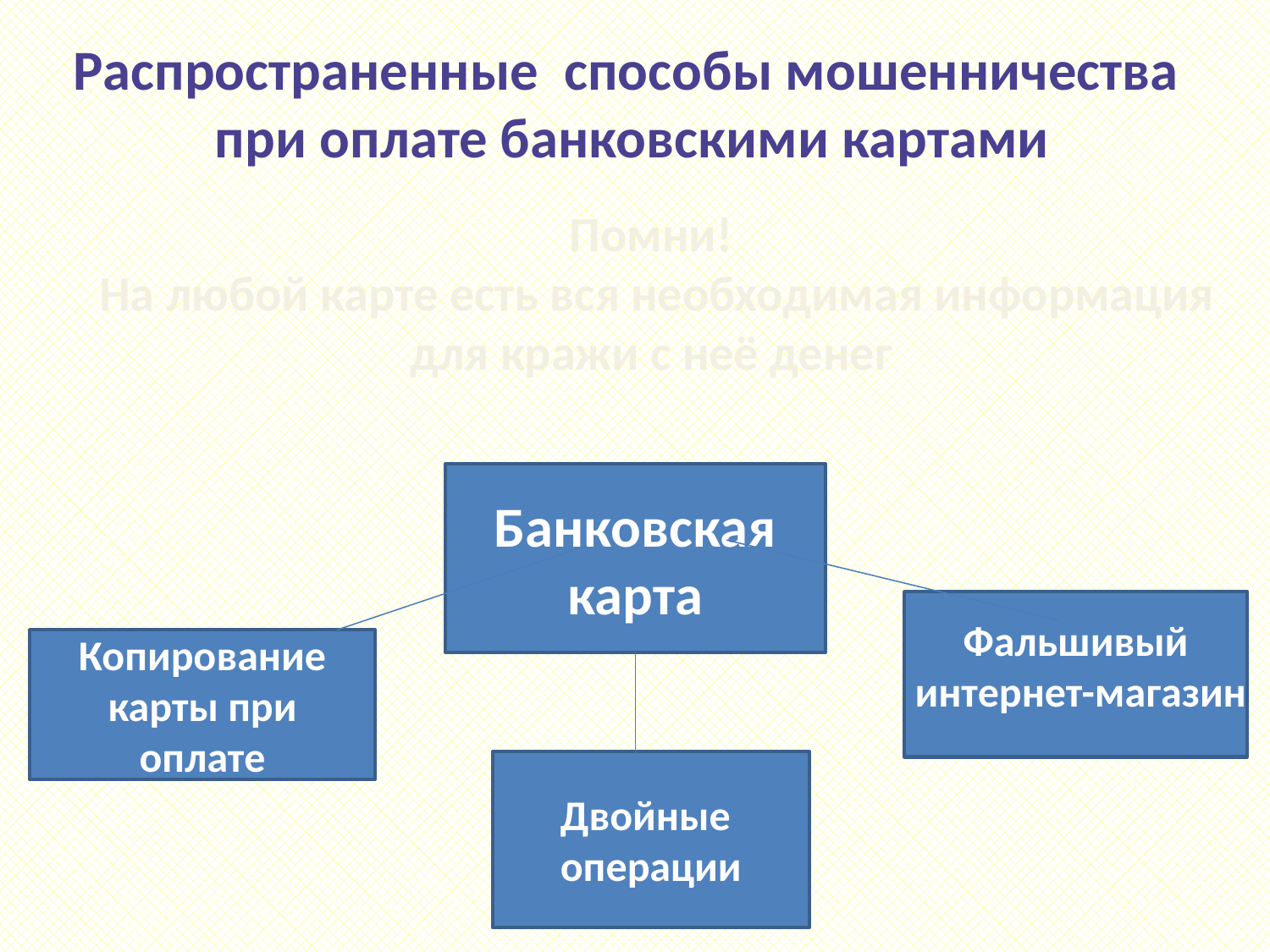

Распространенные  способы мошенничества
при оплате банковскими картами
Помни!
 На любой карте есть вся необходимая информация для кражи с неё денег
Банковская карта

Фальшивый
 интернет-магазин
Копирование карты при оплате

Двойные
операции